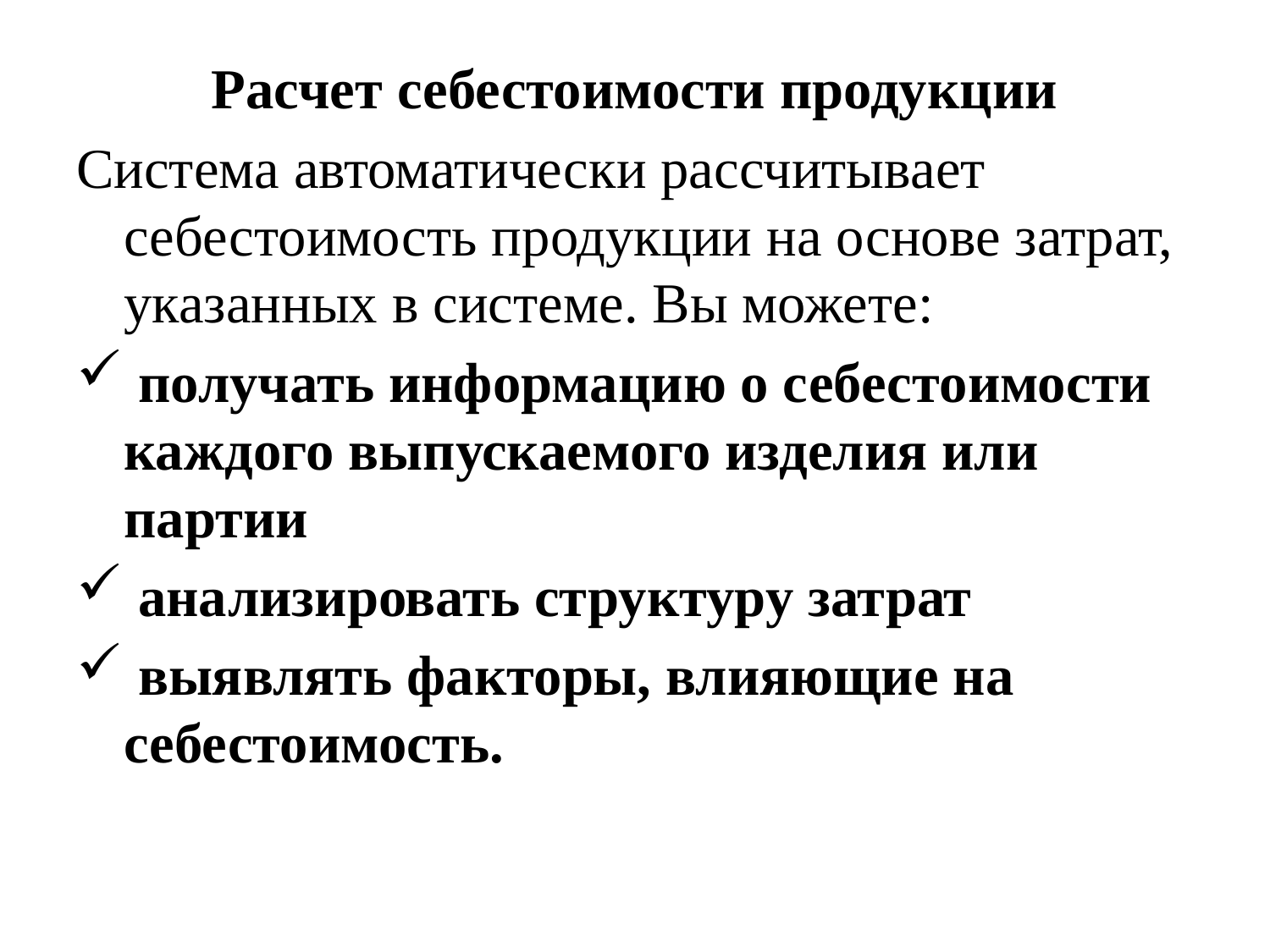

Расчет себестоимости продукции
Система автоматически рассчитывает себестоимость продукции на основе затрат, указанных в системе. Вы можете:
 получать информацию о себестоимости каждого выпускаемого изделия или партии
 анализировать структуру затрат
 выявлять факторы, влияющие на себестоимость.